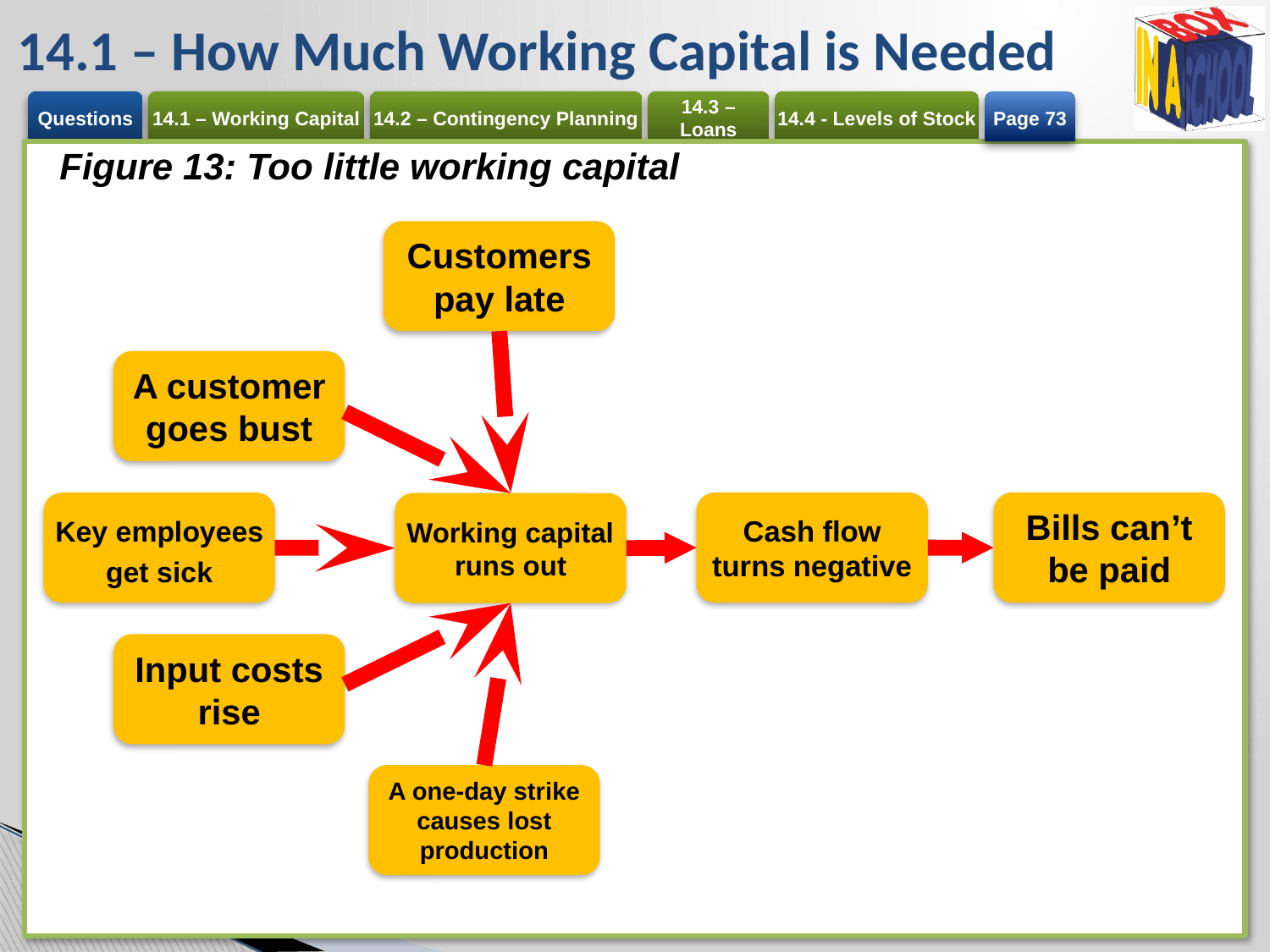

# 14.1 – How Much Working Capital is Needed
Page 73
Figure 13: Too little working capital
Customers pay late
A customer goes bust
Key employees get sick
Cash flow turns negative
Bills can’t be paid
Working capital runs out
Input costs rise
A one-day strike causes lost production